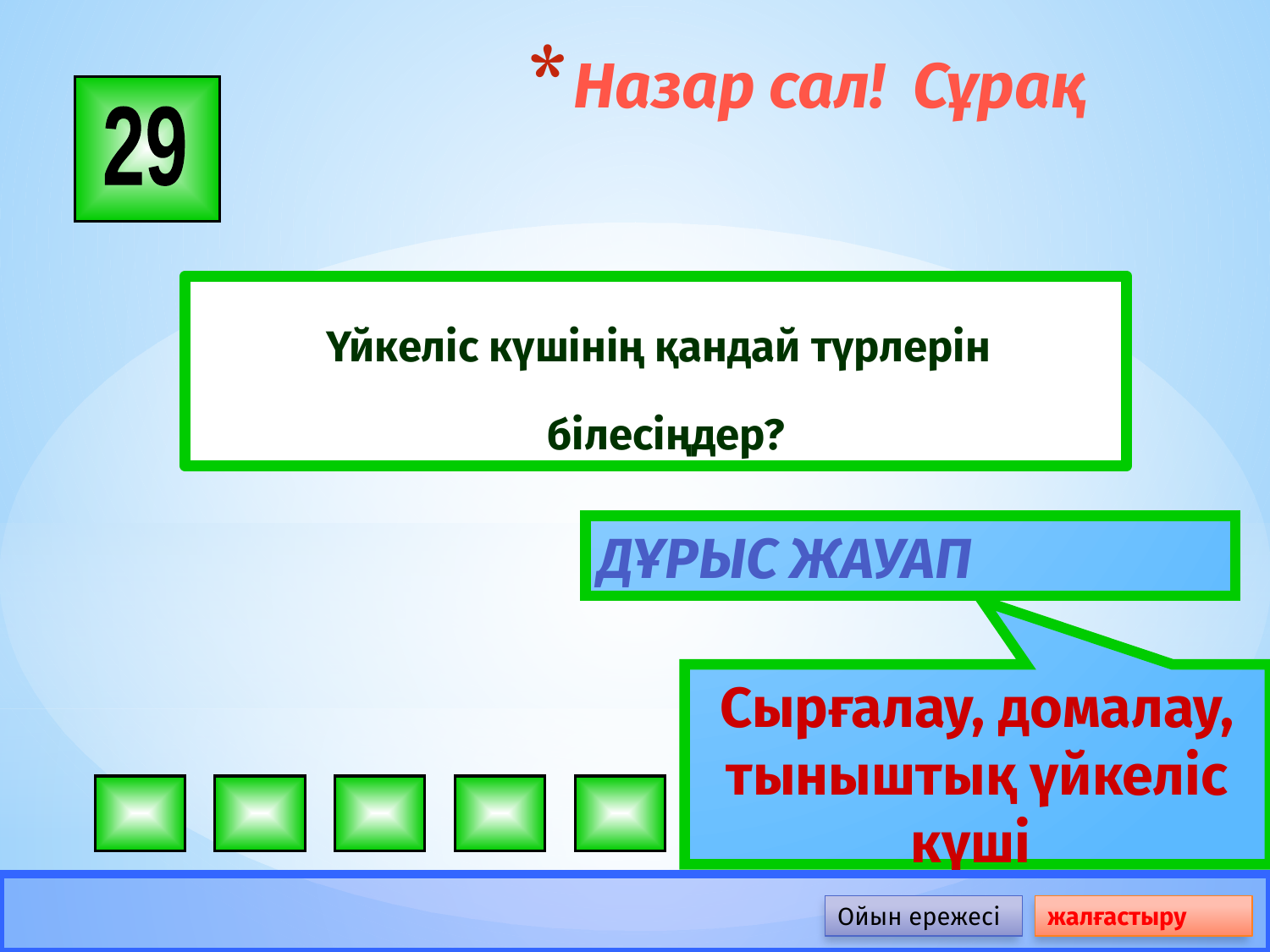

# Назар сал!  Сұрақ

29
Үйкеліс күшінің қандай түрлерін білесіңдер?
Дұрыс жауап
Сырғалау, домалау, тыныштық үйкеліс күші

Ойын ережесі
жалғастыру